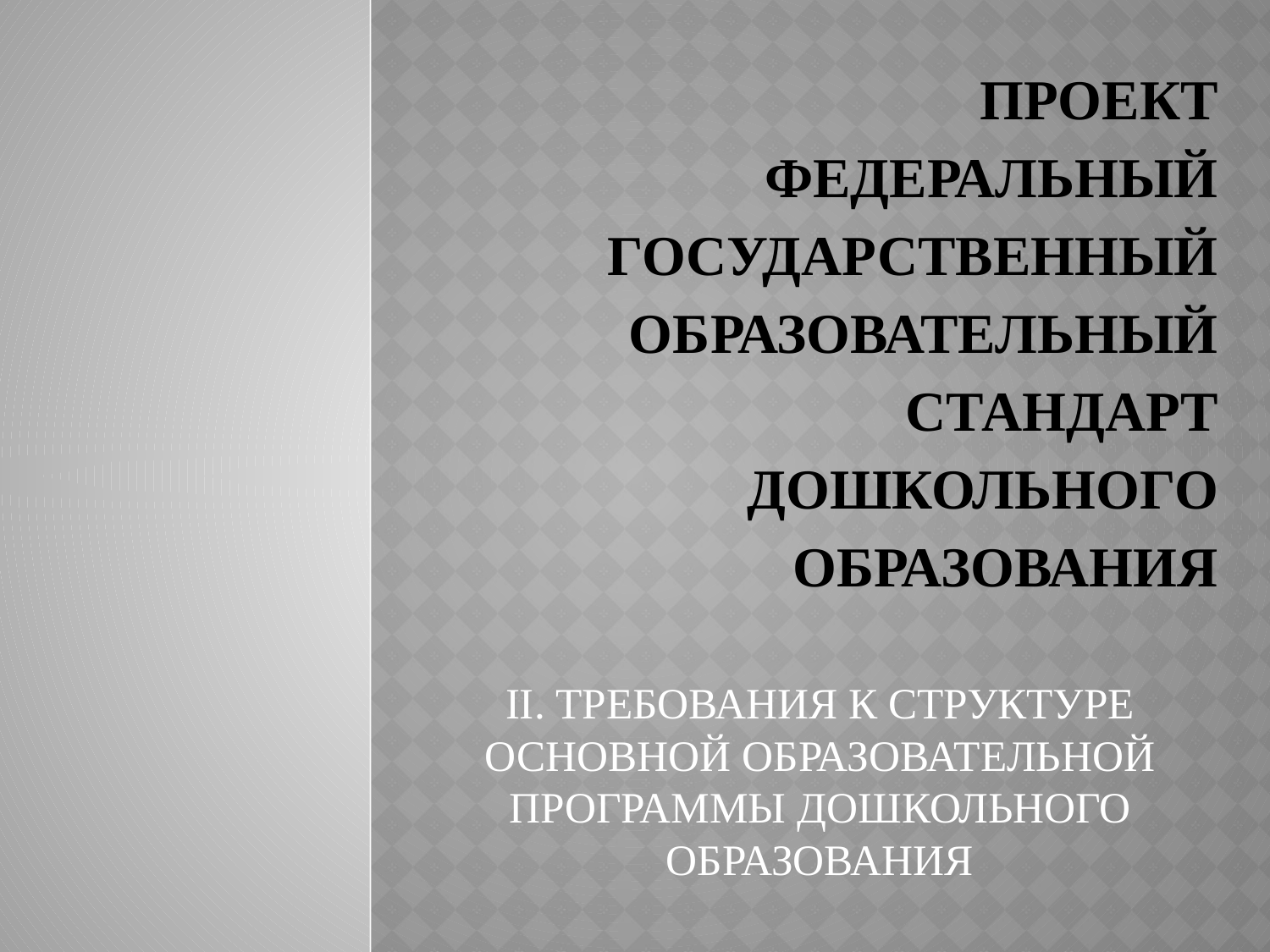

# ПРОЕКТ ФЕДЕРАЛЬНЫЙ ГОСУДАРСТВЕННЫЙ ОБРАЗОВАТЕЛЬНЫЙ СТАНДАРТ ДОШКОЛЬНОГО ОБРАЗОВАНИЯ
II. ТРЕБОВАНИЯ К СТРУКТУРЕ ОСНОВНОЙ ОБРАЗОВАТЕЛЬНОЙ ПРОГРАММЫ ДОШКОЛЬНОГО ОБРАЗОВАНИЯ